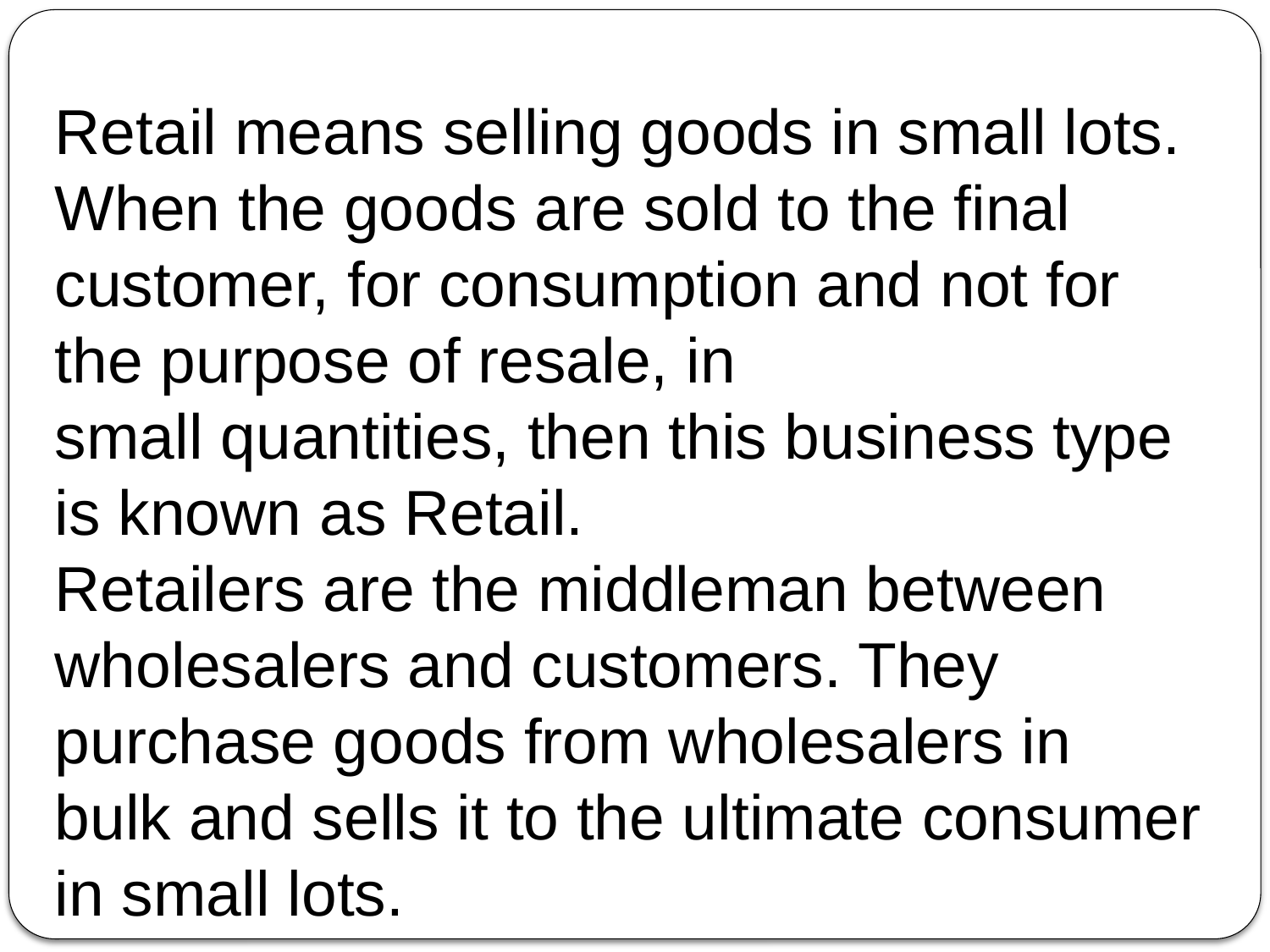

Retail means selling goods in small lots. When the goods are sold to the final customer, for consumption and not for the purpose of resale, in small quantities, then this business type is known as Retail.
Retailers are the middleman between wholesalers and customers. They purchase goods from wholesalers in bulk and sells it to the ultimate consumer in small lots.